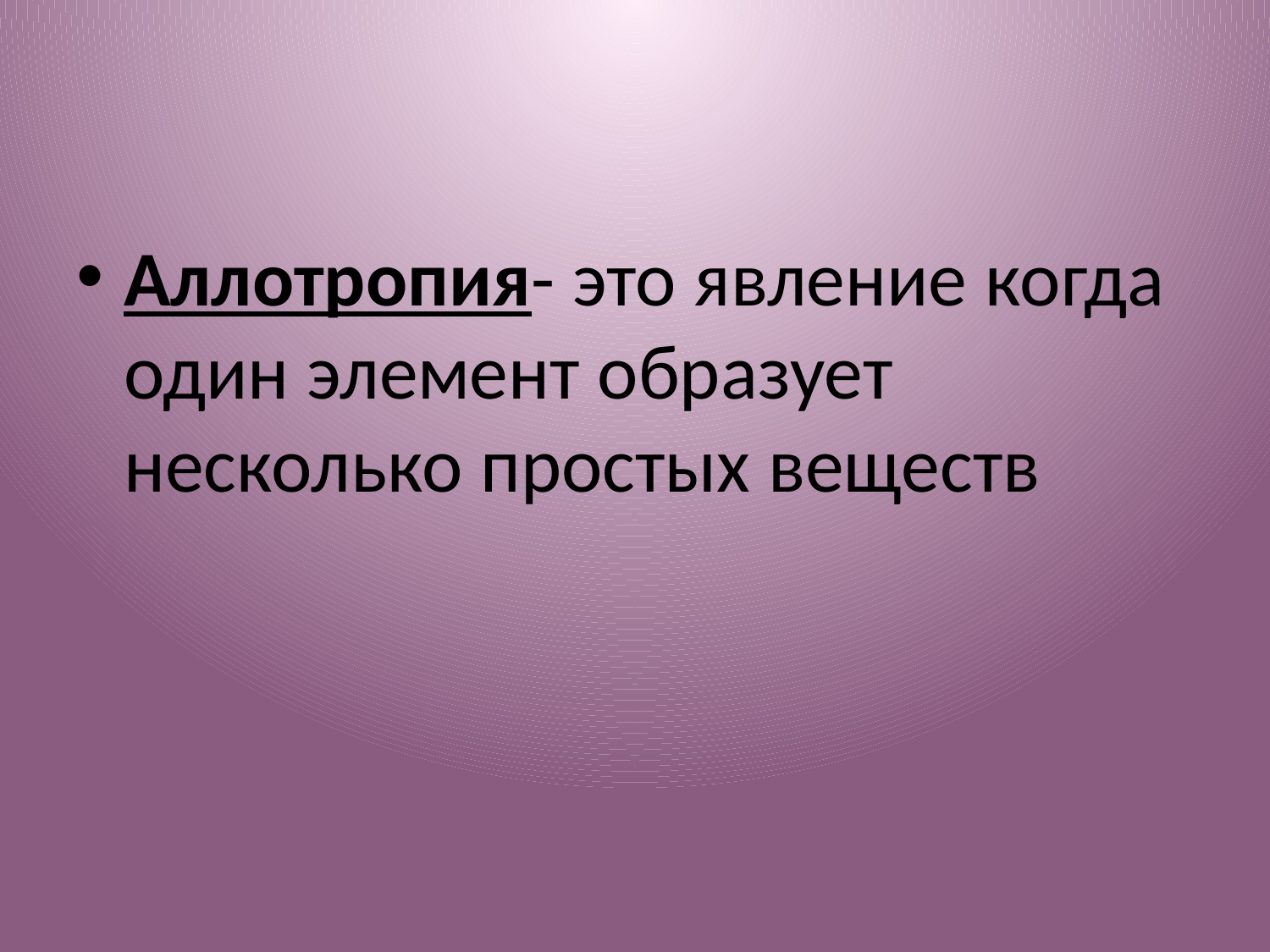

Аллотропия- это явление когда один элемент образует несколько простых веществ